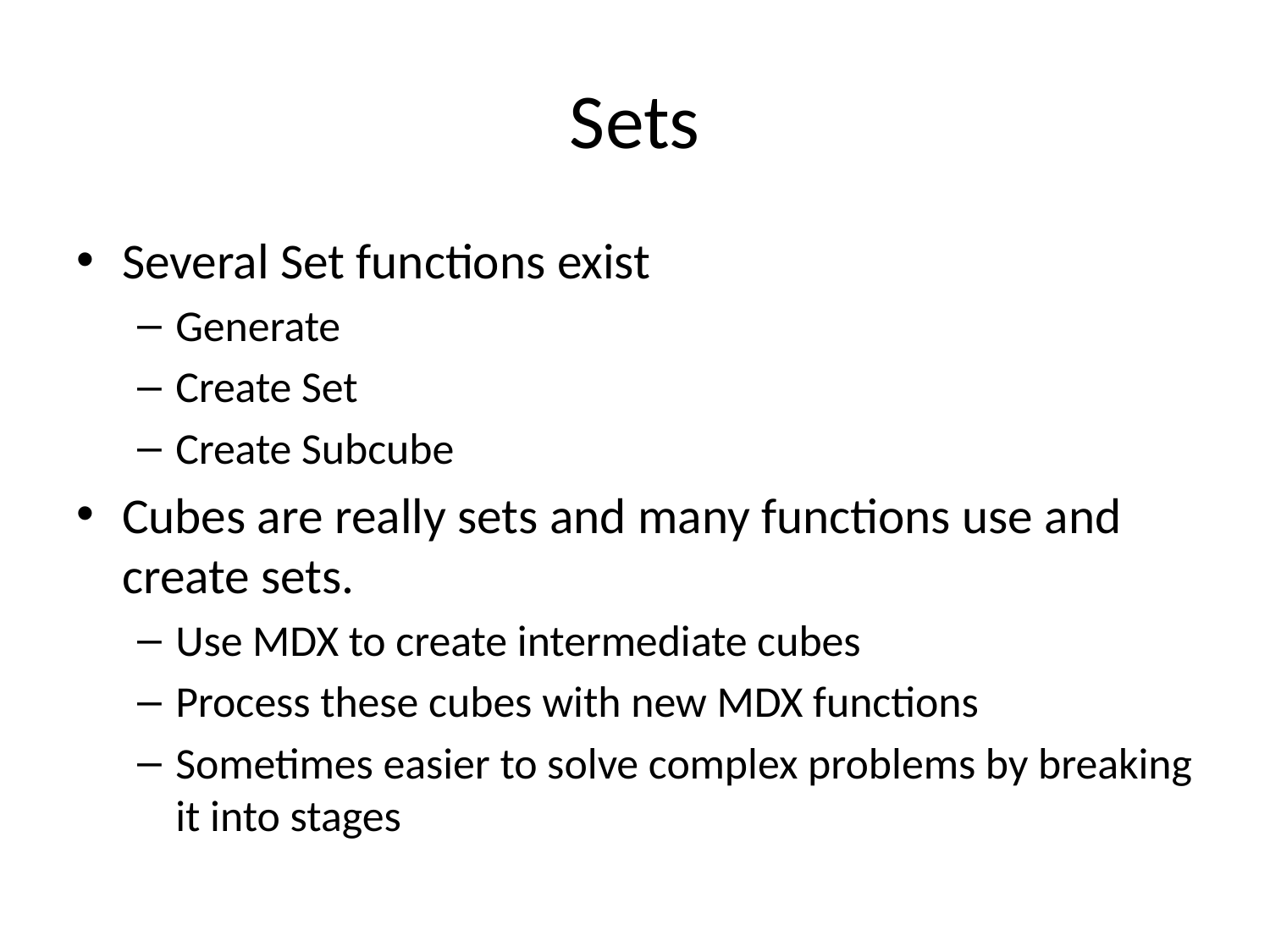

# Sets
Several Set functions exist
Generate
Create Set
Create Subcube
Cubes are really sets and many functions use and create sets.
Use MDX to create intermediate cubes
Process these cubes with new MDX functions
Sometimes easier to solve complex problems by breaking it into stages